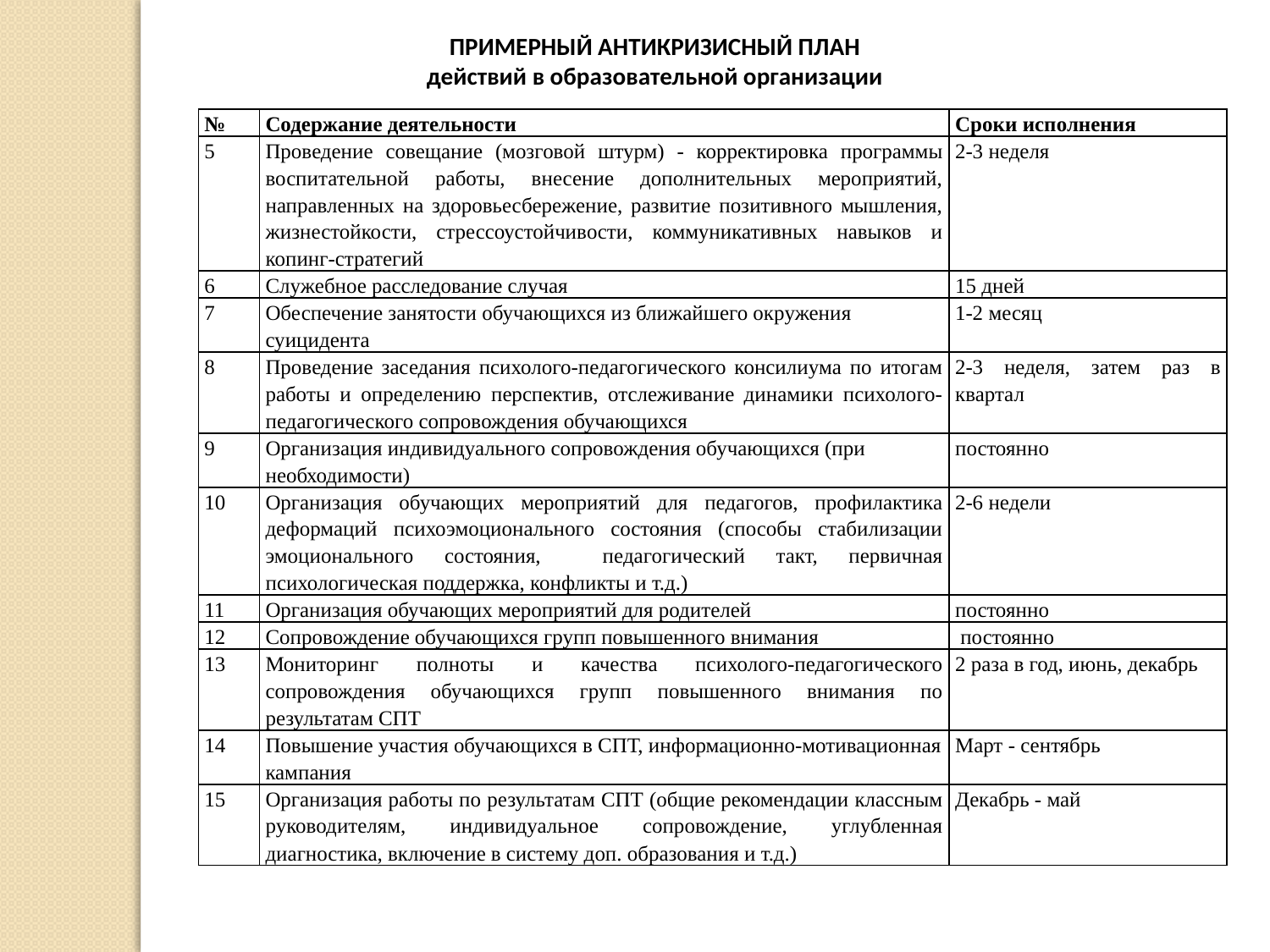

ПРИМЕРНЫЙ АНТИКРИЗИСНЫЙ ПЛАН
действий в образовательной организации

| № | Содержание деятельности | Сроки исполнения |
| --- | --- | --- |
| 5 | Проведение совещание (мозговой штурм) - корректировка программы воспитательной работы, внесение дополнительных мероприятий, направленных на здоровьесбережение, развитие позитивного мышления, жизнестойкости, стрессоустойчивости, коммуникативных навыков и копинг-стратегий | 2-3 неделя |
| 6 | Служебное расследование случая | 15 дней |
| 7 | Обеспечение занятости обучающихся из ближайшего окружения суицидента | 1-2 месяц |
| 8 | Проведение заседания психолого-педагогического консилиума по итогам работы и определению перспектив, отслеживание динамики психолого-педагогического сопровождения обучающихся | 2-3 неделя, затем раз в квартал |
| 9 | Организация индивидуального сопровождения обучающихся (при необходимости) | постоянно |
| 10 | Организация обучающих мероприятий для педагогов, профилактика деформаций психоэмоционального состояния (способы стабилизации эмоционального состояния, педагогический такт, первичная психологическая поддержка, конфликты и т.д.) | 2-6 недели |
| 11 | Организация обучающих мероприятий для родителей | постоянно |
| 12 | Сопровождение обучающихся групп повышенного внимания | постоянно |
| 13 | Мониторинг полноты и качества психолого-педагогического сопровождения обучающихся групп повышенного внимания по результатам СПТ | 2 раза в год, июнь, декабрь |
| 14 | Повышение участия обучающихся в СПТ, информационно-мотивационная кампания | Март - сентябрь |
| 15 | Организация работы по результатам СПТ (общие рекомендации классным руководителям, индивидуальное сопровождение, углубленная диагностика, включение в систему доп. образования и т.д.) | Декабрь - май |